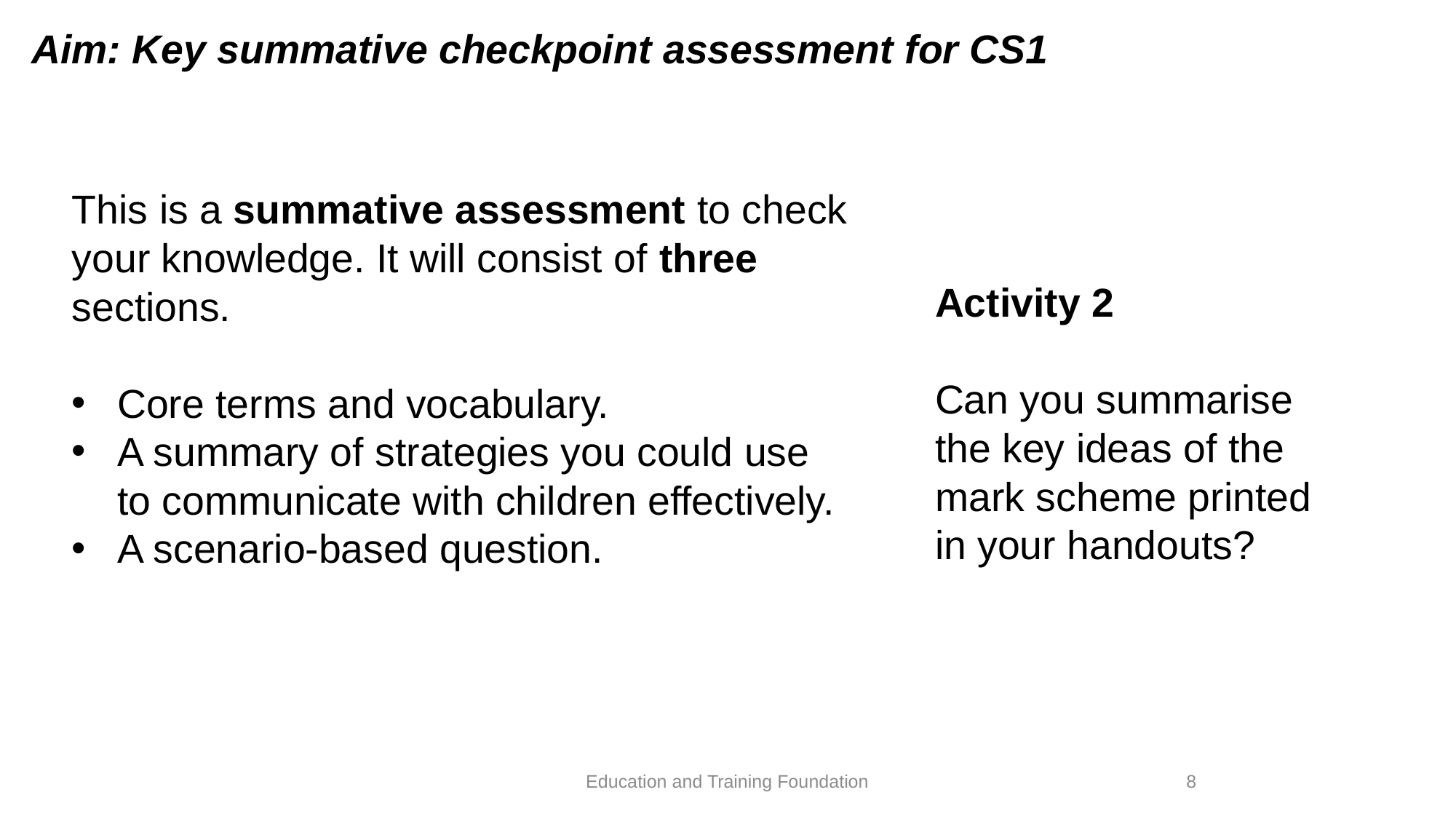

Aim: Key summative checkpoint assessment for CS1

This is a summative assessment to check your knowledge. It will consist of three sections.

Core terms and vocabulary.
A summary of strategies you could use to communicate with children effectively.
A scenario-based question.
Activity 2

Can you summarise the key ideas of the mark scheme printed in your handouts?
Education and Training Foundation
8